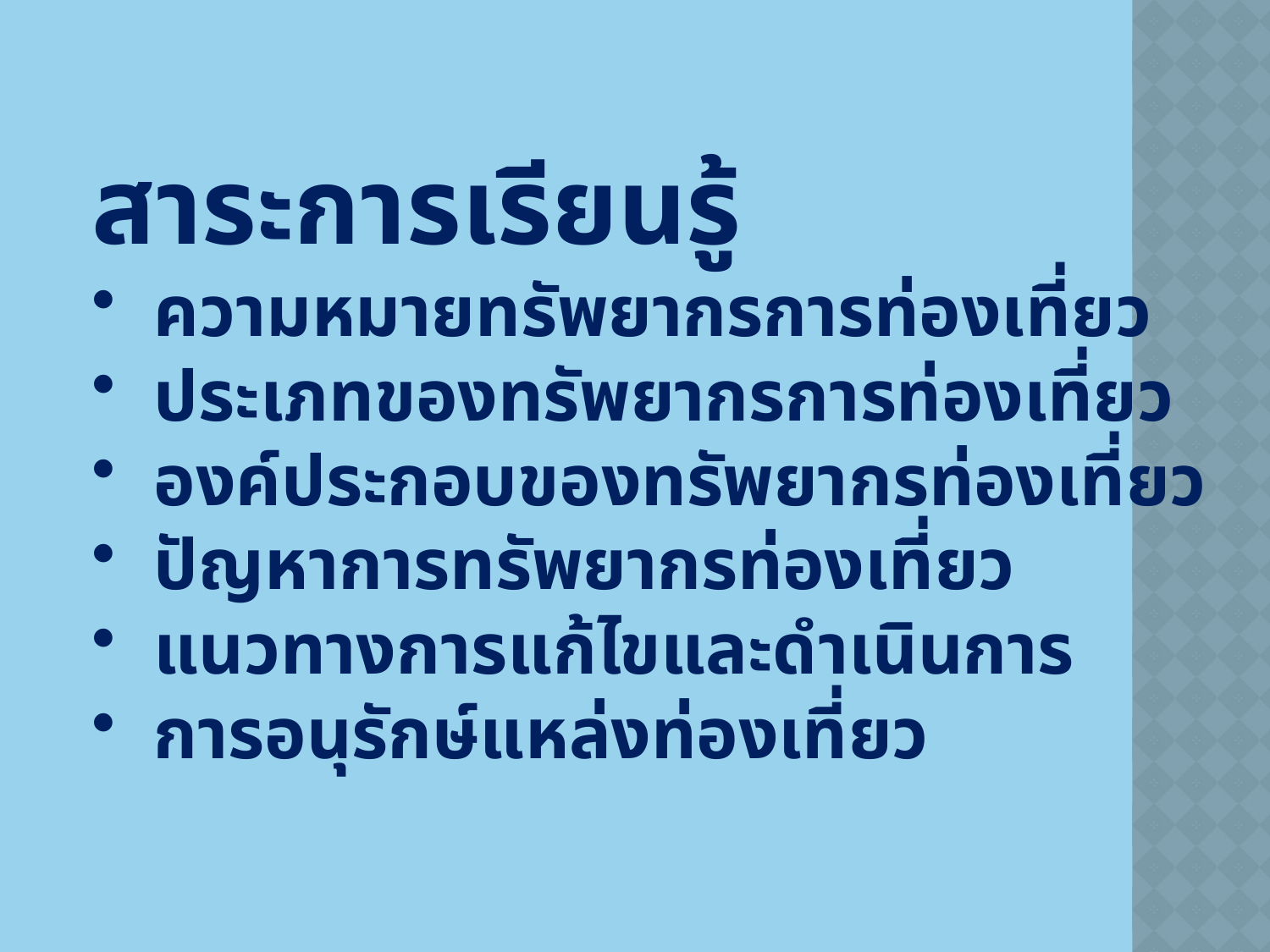

สาระการเรียนรู้
  ความหมายทรัพยากรการท่องเที่ยว
  ประเภทของทรัพยากรการท่องเที่ยว
  องค์ประกอบของทรัพยากรท่องเที่ยว
  ปัญหาการทรัพยากรท่องเที่ยว
  แนวทางการแก้ไขและดำเนินการ
  การอนุรักษ์แหล่งท่องเที่ยว